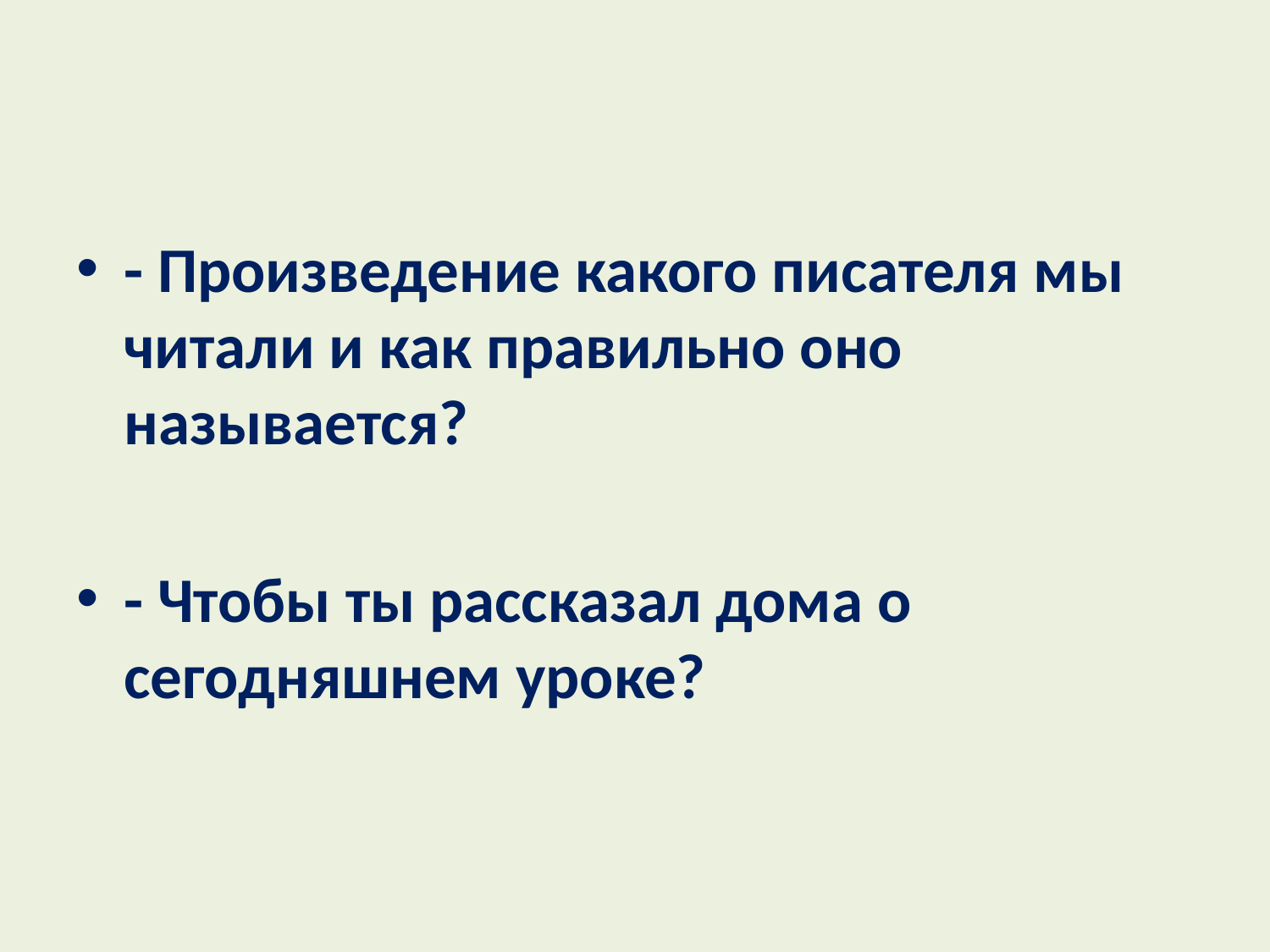

#
- Произведение какого писателя мы читали и как правильно оно называется?

- Чтобы ты рассказал дома о сегодняшнем уроке?